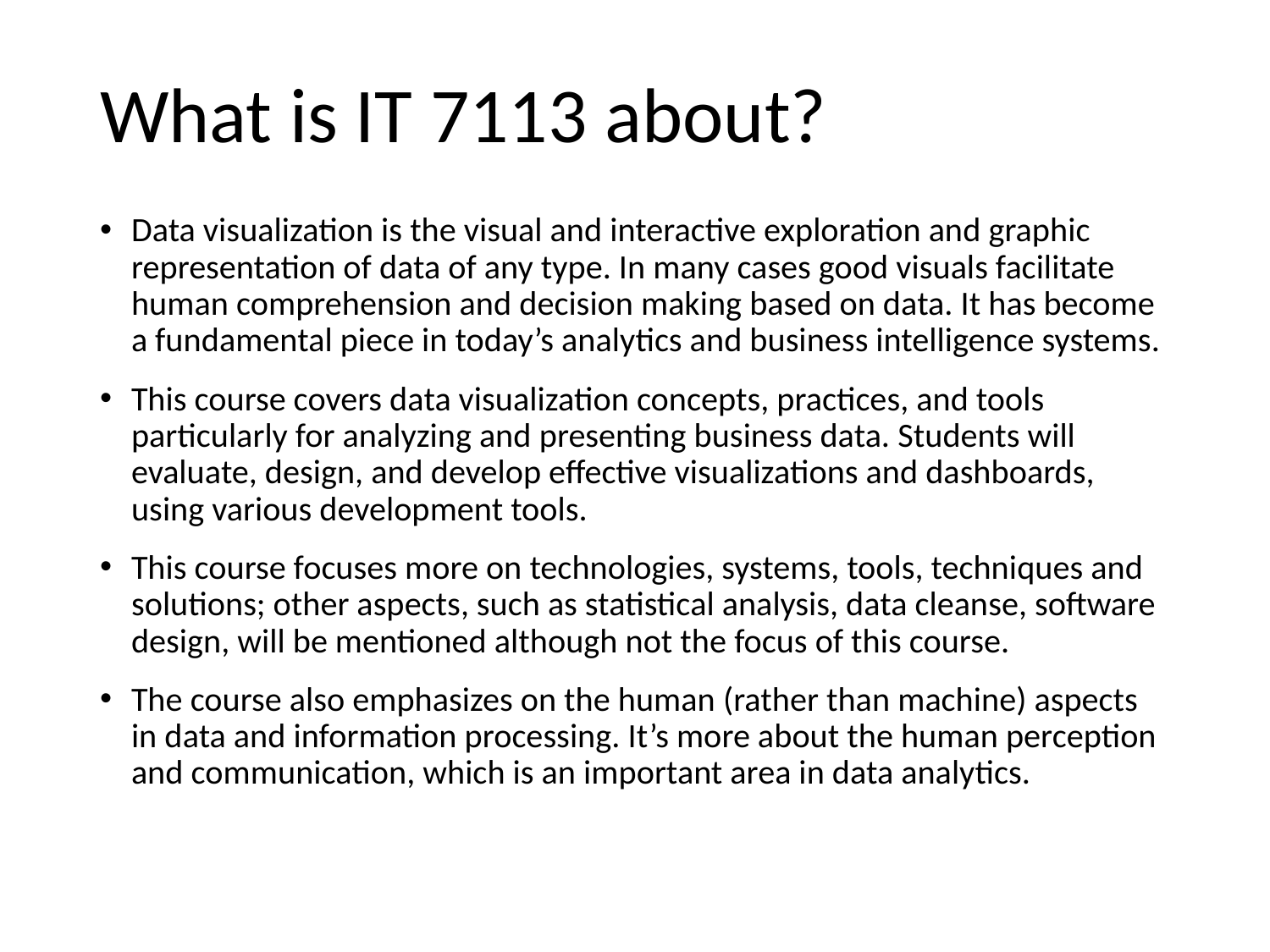

# What is IT 7113 about?
Data visualization is the visual and interactive exploration and graphic representation of data of any type. In many cases good visuals facilitate human comprehension and decision making based on data. It has become a fundamental piece in today’s analytics and business intelligence systems.
This course covers data visualization concepts, practices, and tools particularly for analyzing and presenting business data. Students will evaluate, design, and develop effective visualizations and dashboards, using various development tools.
This course focuses more on technologies, systems, tools, techniques and solutions; other aspects, such as statistical analysis, data cleanse, software design, will be mentioned although not the focus of this course.
The course also emphasizes on the human (rather than machine) aspects in data and information processing. It’s more about the human perception and communication, which is an important area in data analytics.